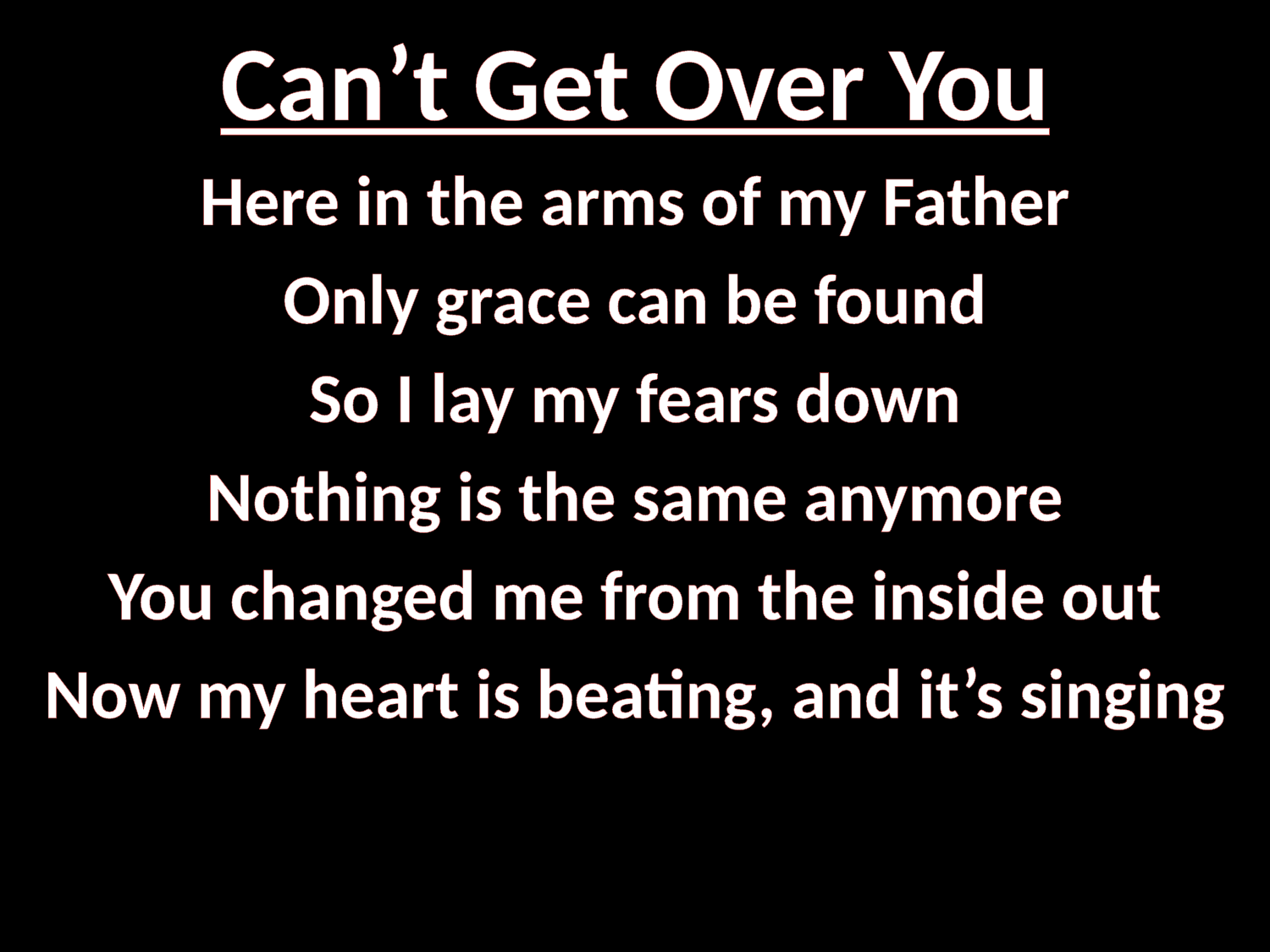

# Can’t Get Over You
Here in the arms of my Father
Only grace can be found
So I lay my fears down
Nothing is the same anymore
You changed me from the inside out
Now my heart is beating, and it’s singing